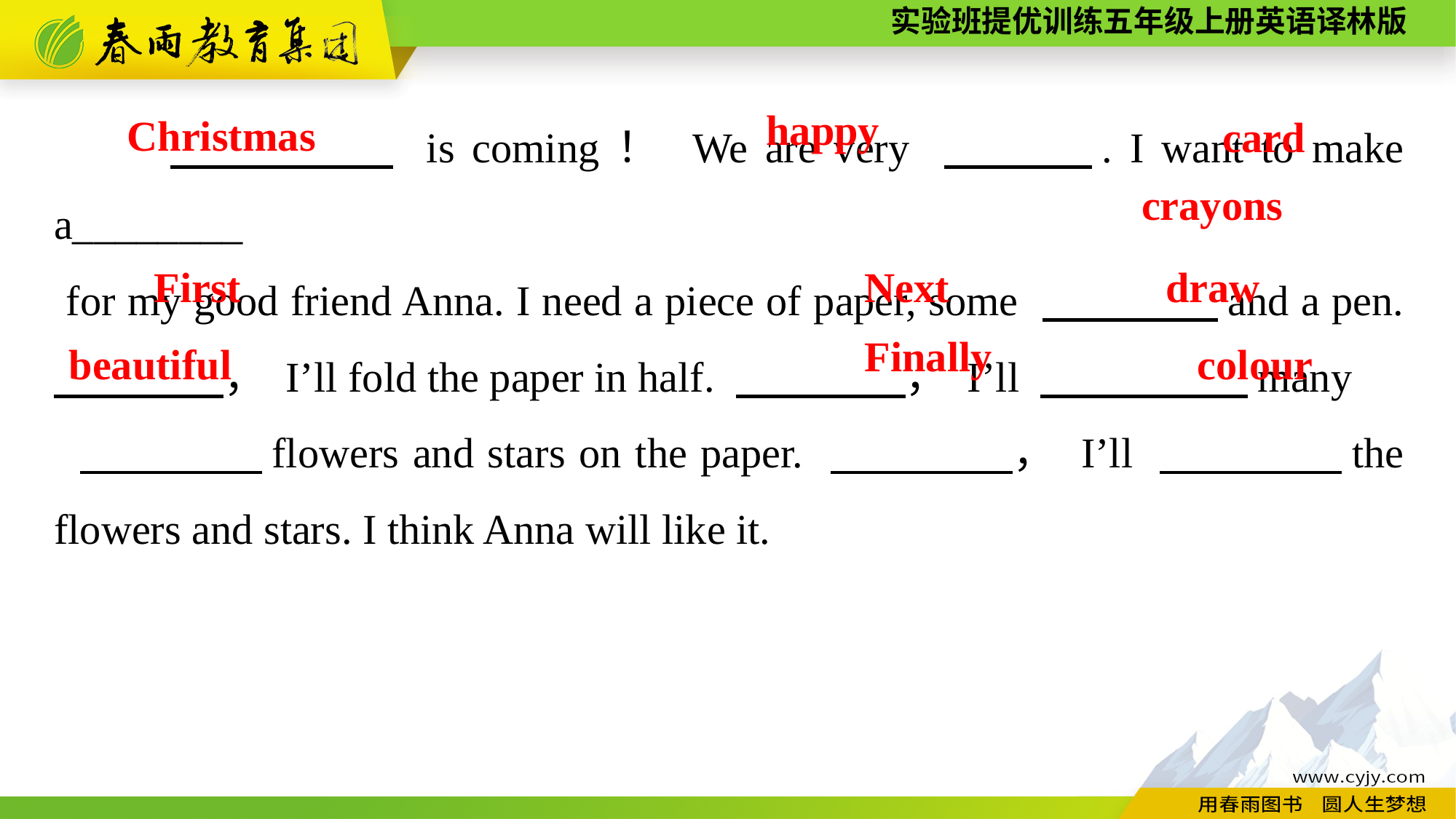

is coming！ We are very 　　　. I want to make a________
 for my good friend Anna. I need a piece of paper, some 　　　　and a pen. 　　　　， I’ll fold the paper in half. 　　　　， I’ll 　    　　　many
 　　　　flowers and stars on the paper. 　　　　， I’ll 　　　　the flowers and stars. I think Anna will like it.
happy
Christmas
card
crayons
Next
draw
First
Finally
beautiful
colour